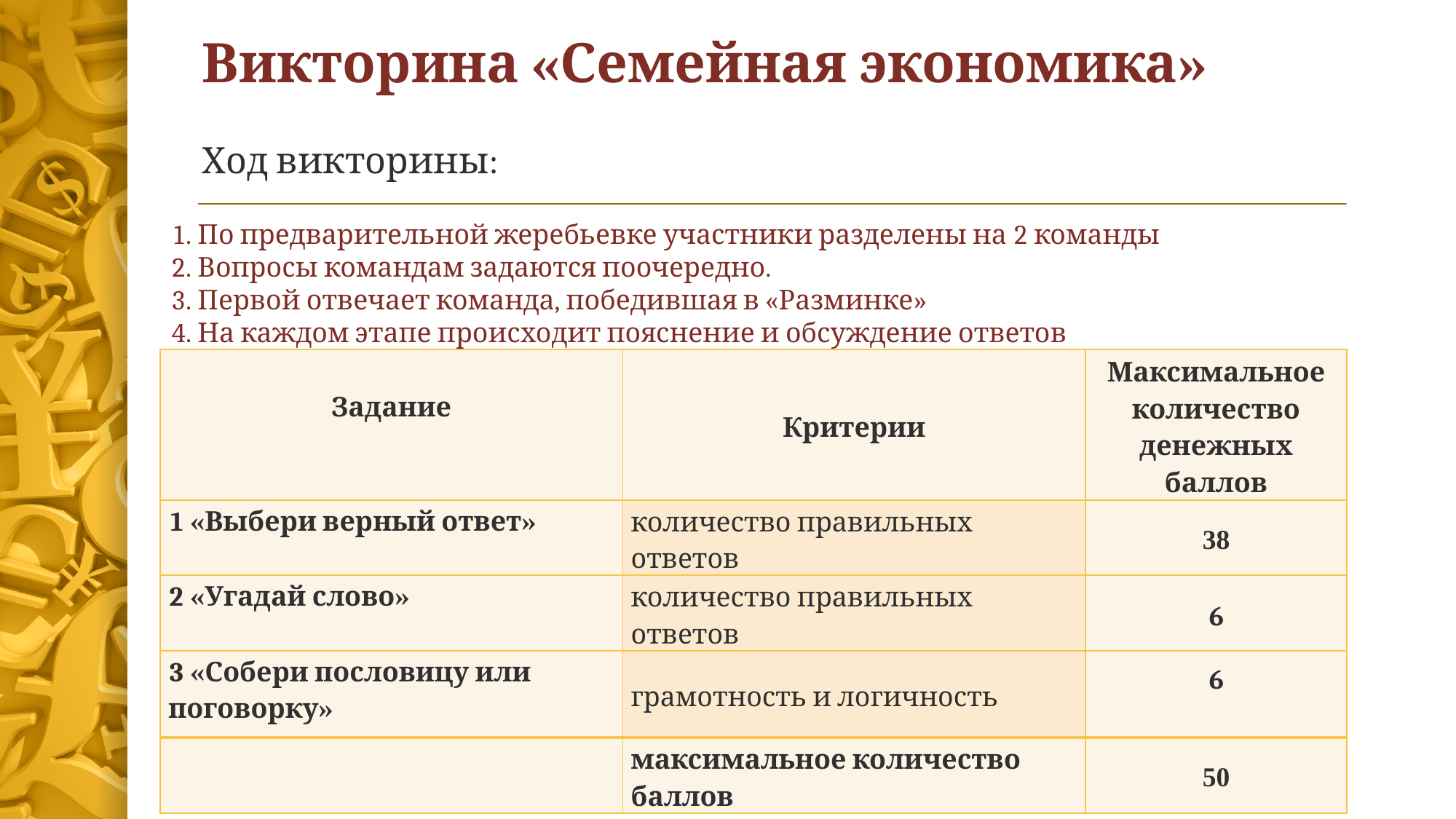

Викторина «Семейная экономика»

Ход викторины:
1. По предварительной жеребьевке участники разделены на 2 команды
2. Вопросы командам задаются поочередно.
3. Первой отвечает команда, победившая в «Разминке»
4. На каждом этапе происходит пояснение и обсуждение ответов
| Задание | Критерии | Максимальное количество денежных баллов |
| --- | --- | --- |
| 1 «Выбери верный ответ» | количество правильных ответов | 38 |
| 2 «Угадай слово» | количество правильных ответов | 6 |
| 3 «Собери пословицу или поговорку» | грамотность и логичность | 6 |
|  | максимальное количество баллов | 50 |